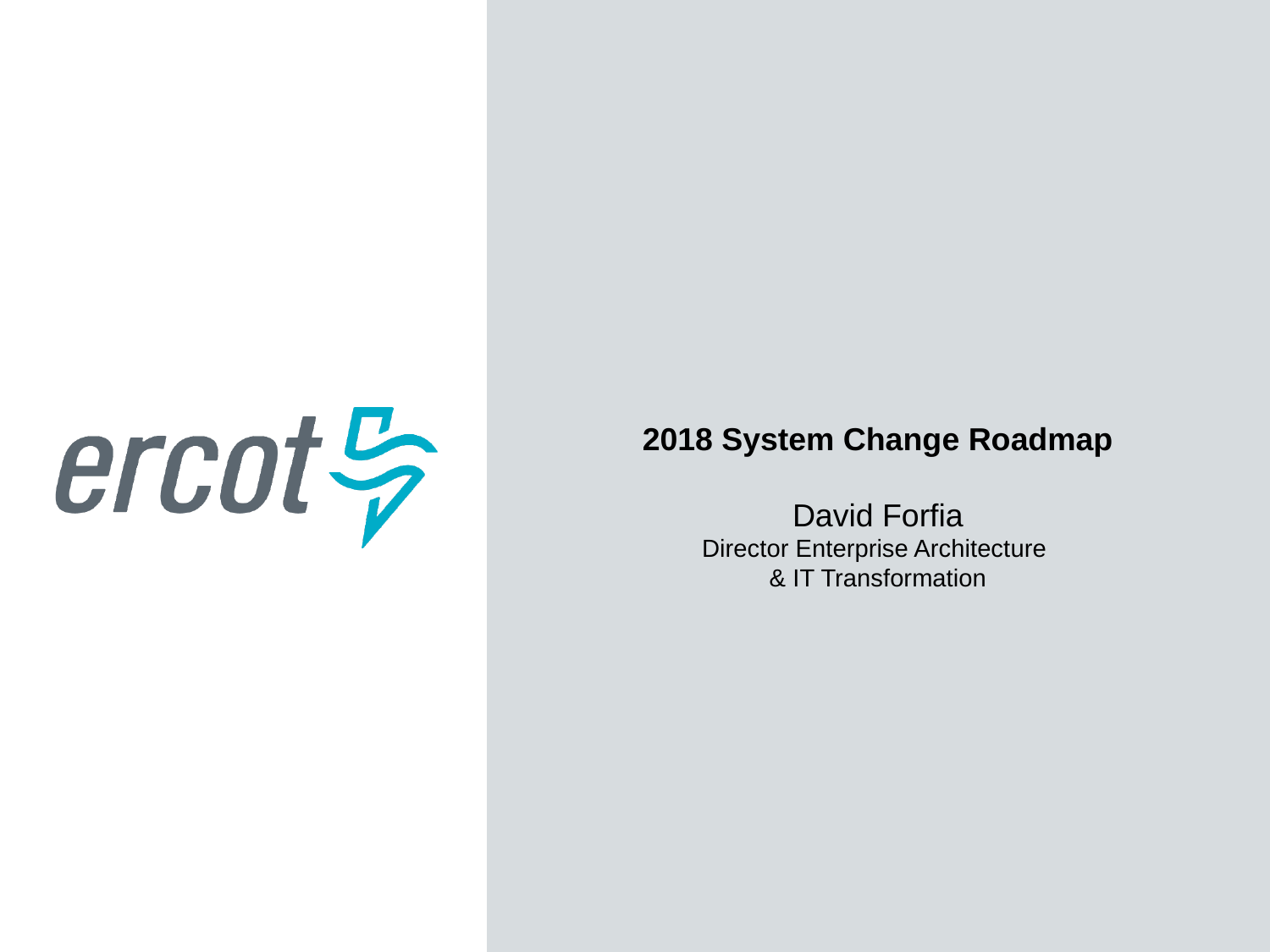

2018 System Change Roadmap
David Forfia
Director Enterprise Architecture
& IT Transformation